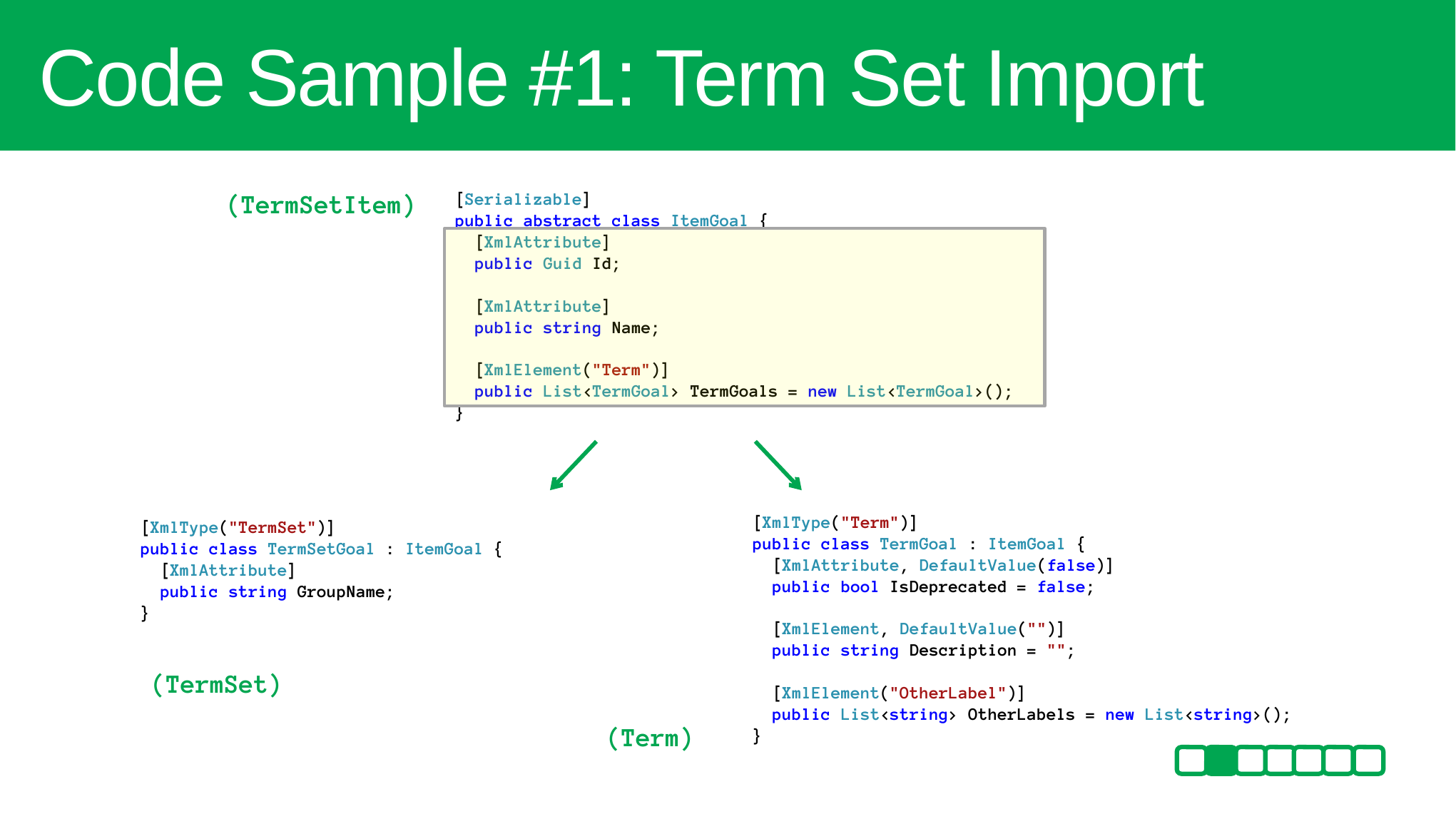

Code Sample #1: Term Set Import
(TermSetItem)
[Serializable]
public abstract class ItemGoal {
  [XmlAttribute]
  public Guid Id;

  [XmlAttribute]
  public string Name;

  [XmlElement("Term")]
  public List<TermGoal> TermGoals = new List<TermGoal>();
}

[XmlType("Term")]
public class TermGoal : ItemGoal {
  [XmlAttribute, DefaultValue(false)]
  public bool IsDeprecated = false;

  [XmlElement, DefaultValue("")]
  public string Description = "";

  [XmlElement("OtherLabel")]
  public List<string> OtherLabels = new List<string>();
}
[XmlType("TermSet")]
public class TermSetGoal : ItemGoal {
  [XmlAttribute]
  public string GroupName;
}
(TermSet)
(Term)